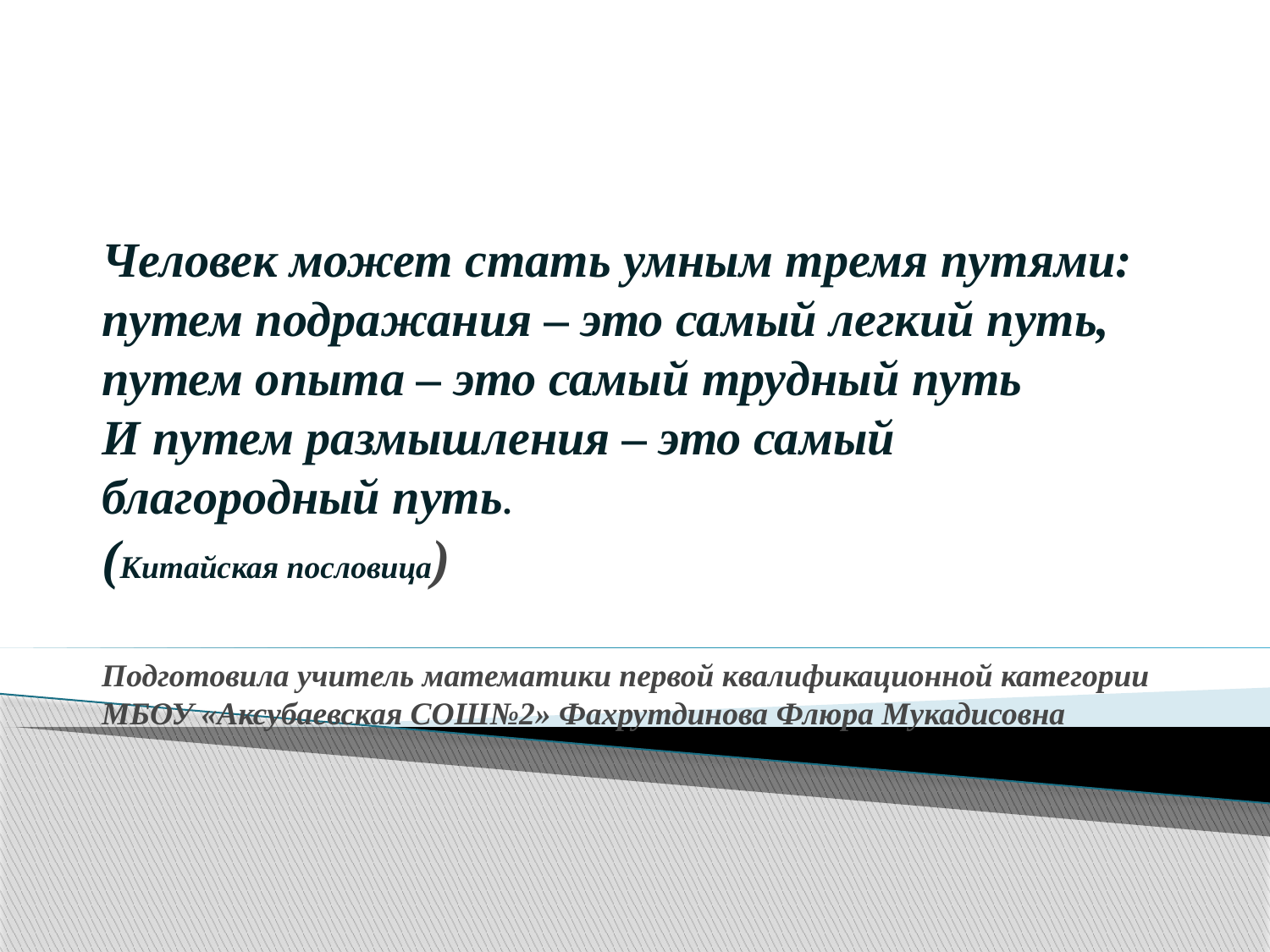

# Человек может стать умным тремя путями: путем подражания – это самый легкий путь, путем опыта – это самый трудный путь И путем размышления – это самый благородный путь. (Китайская пословица) Подготовила учитель математики первой квалификационной категории МБОУ «Аксубаевская СОШ№2» Фахрутдинова Флюра Мукадисовна